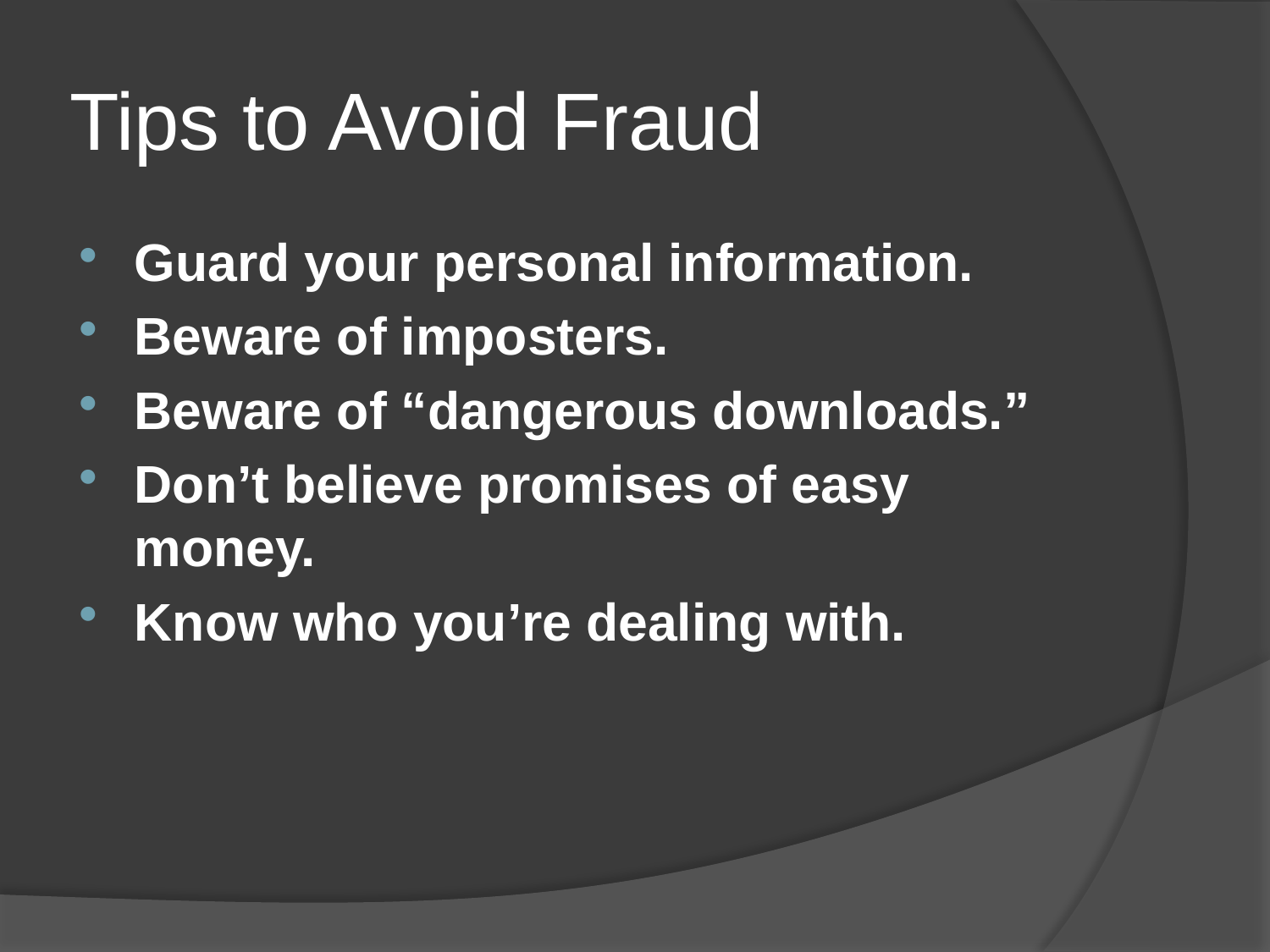

# Tips to Avoid Fraud
Guard your personal information.
Beware of imposters.
Beware of “dangerous downloads.”
Don’t believe promises of easy money.
Know who you’re dealing with.